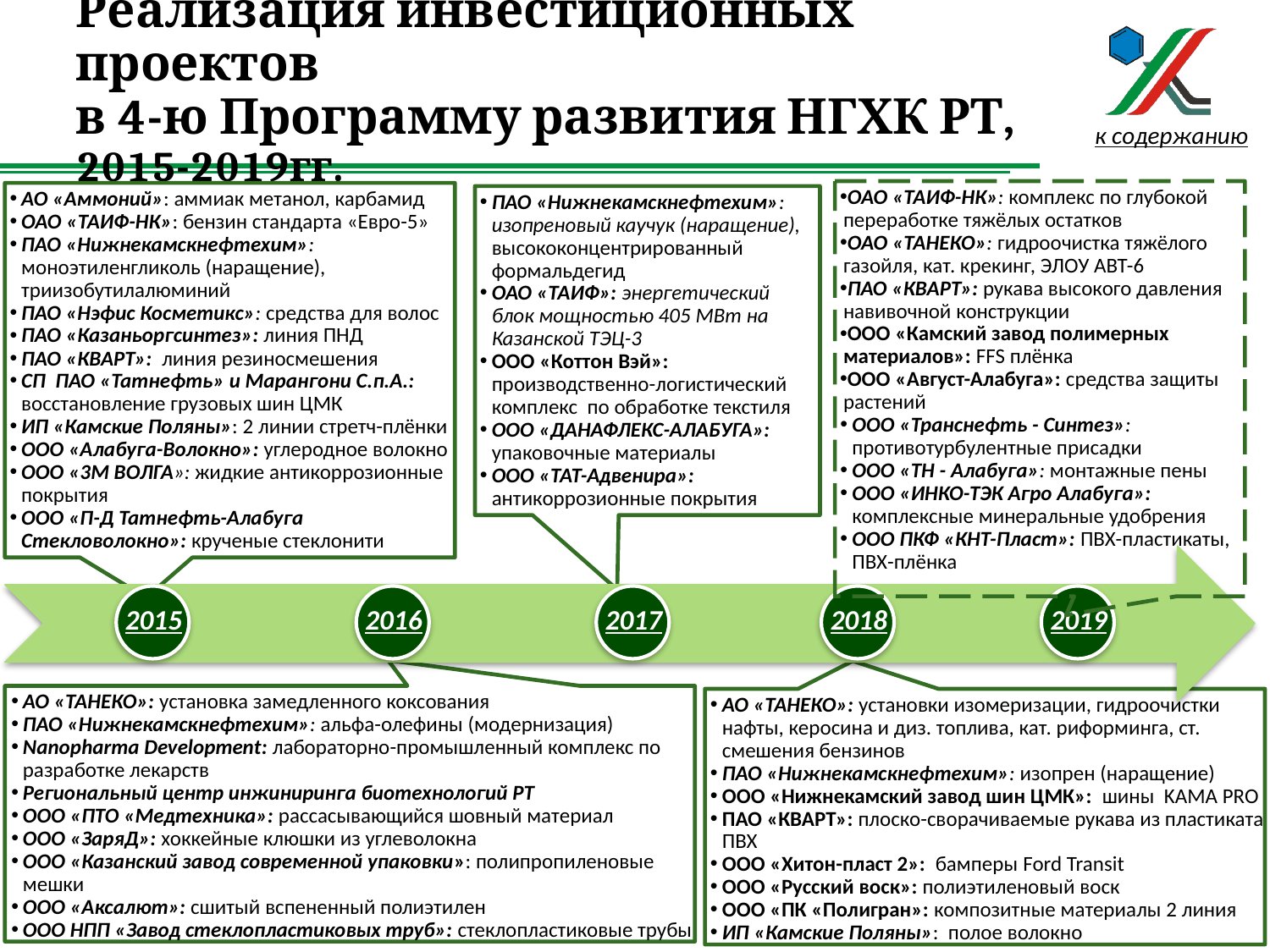

# Реализация инвестиционных проектов в 4-ю Программу развития НГХК РТ, 2015-2019гг.
к содержанию
ОАО «ТАИФ-НК»: комплекс по глубокой переработке тяжёлых остатков
ОАО «ТАНЕКО»: гидроочистка тяжёлого газойля, кат. крекинг, ЭЛОУ АВТ-6
ПАО «КВАРТ»: рукава высокого давления навивочной конструкции
ООО «Камский завод полимерных материалов»: FFS плёнка
ООО «Август-Алабуга»: средства защиты растений
ООО «Транснефть - Синтез»: противотурбулентные присадки
ООО «ТН - Алабуга»: монтажные пены
ООО «ИНКО-ТЭК Агро Алабуга»: комплексные минеральные удобрения
ООО ПКФ «КНТ-Пласт»: ПВХ-пластикаты, ПВХ-плёнка

АО «Аммоний»: аммиак метанол, карбамид
ОАО «ТАИФ-НК»: бензин стандарта «Евро-5»
ПАО «Нижнекамскнефтехим»: моноэтиленгликоль (наращение), триизобутилалюминий
ПАО «Нэфис Косметикс»: средства для волос
ПАО «Казаньоргсинтез»: линия ПНД
ПАО «КВАРТ»:  линия резиносмешения
СП  ПАО «Татнефть» и Марангони С.п.А.: восстановление грузовых шин ЦМК
ИП «Камские Поляны»: 2 линии стретч-плёнки
ООО «Алабуга-Волокно»: углеродное волокно
ООО «3М ВОЛГА»: жидкие антикоррозионные покрытия
ООО «П-Д Татнефть-Алабуга Стекловолокно»: крученые стеклонити
ПАО «Нижнекамскнефтехим»: изопреновый каучук (наращение), высококонцентрированный формальдегид
ОАО «ТАИФ»: энергетический блок мощностью 405 МВт на Казанской ТЭЦ-3
ООО «Коттон Вэй»: производственно-логистический комплекс  по обработке текстиля
ООО «ДАНАФЛЕКС-АЛАБУГА»:  упаковочные материалы
ООО «ТАТ-Адвенира»: антикоррозионные покрытия

2015
2016
2017
2018
2019
АО «ТАНЕКО»: установка замедленного коксования
ПАО «Нижнекамскнефтехим»: альфа-олефины (модернизация)
Nanopharma Development: лабораторно-промышленный комплекс по разработке лекарств
Региональный центр инжиниринга биотехнологий РТ
ООО «ПТО «Медтехника»: рассасывающийся шовный материал
ООО «ЗаряД»: хоккейные клюшки из углеволокна
ООО «Казанский завод современной упаковки»: полипропиленовые мешки
ООО «Аксалют»: сшитый вспененный полиэтилен
ООО НПП «Завод стеклопластиковых труб»: стеклопластиковые трубы
АО «ТАНЕКО»: установки изомеризации, гидроочистки нафты, керосина и диз. топлива, кат. риформинга, ст. смешения бензинов
ПАО «Нижнекамскнефтехим»: изопрен (наращение)
ООО «Нижнекамский завод шин ЦМК»:  шины  KAMA PRO
ПАО «КВАРТ»: плоско-сворачиваемые рукава из пластиката ПВХ
ООО «Хитон-пласт 2»:  бамперы Ford Transit
ООО «Русский воск»: полиэтиленовый воск
ООО «ПК «Полигран»: композитные материалы 2 линия
ИП «Камские Поляны»:  полое волокно